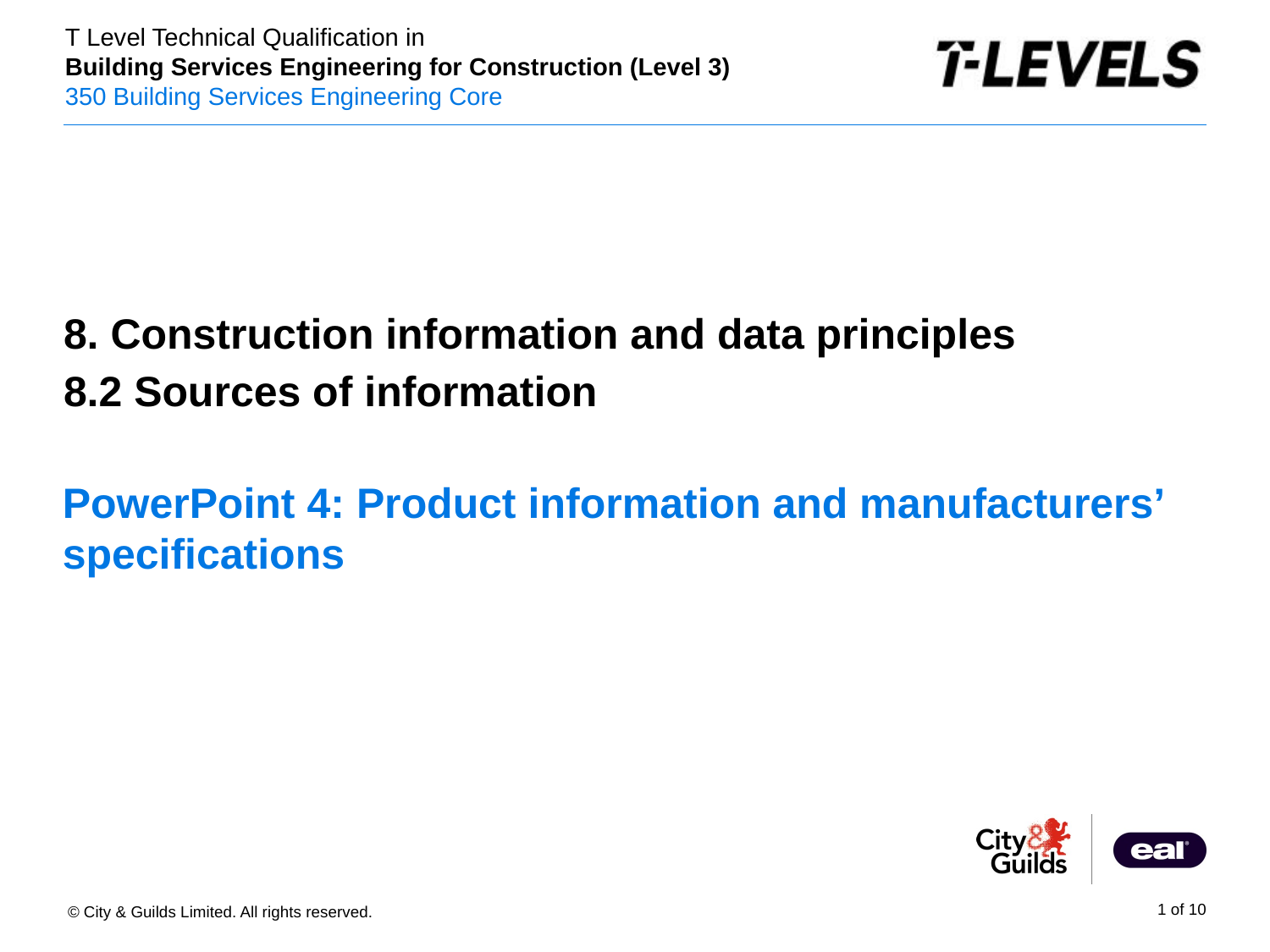

8. Construction information and data principles
8.2 Sources of information
# PowerPoint 4: Product information and manufacturers’ specifications